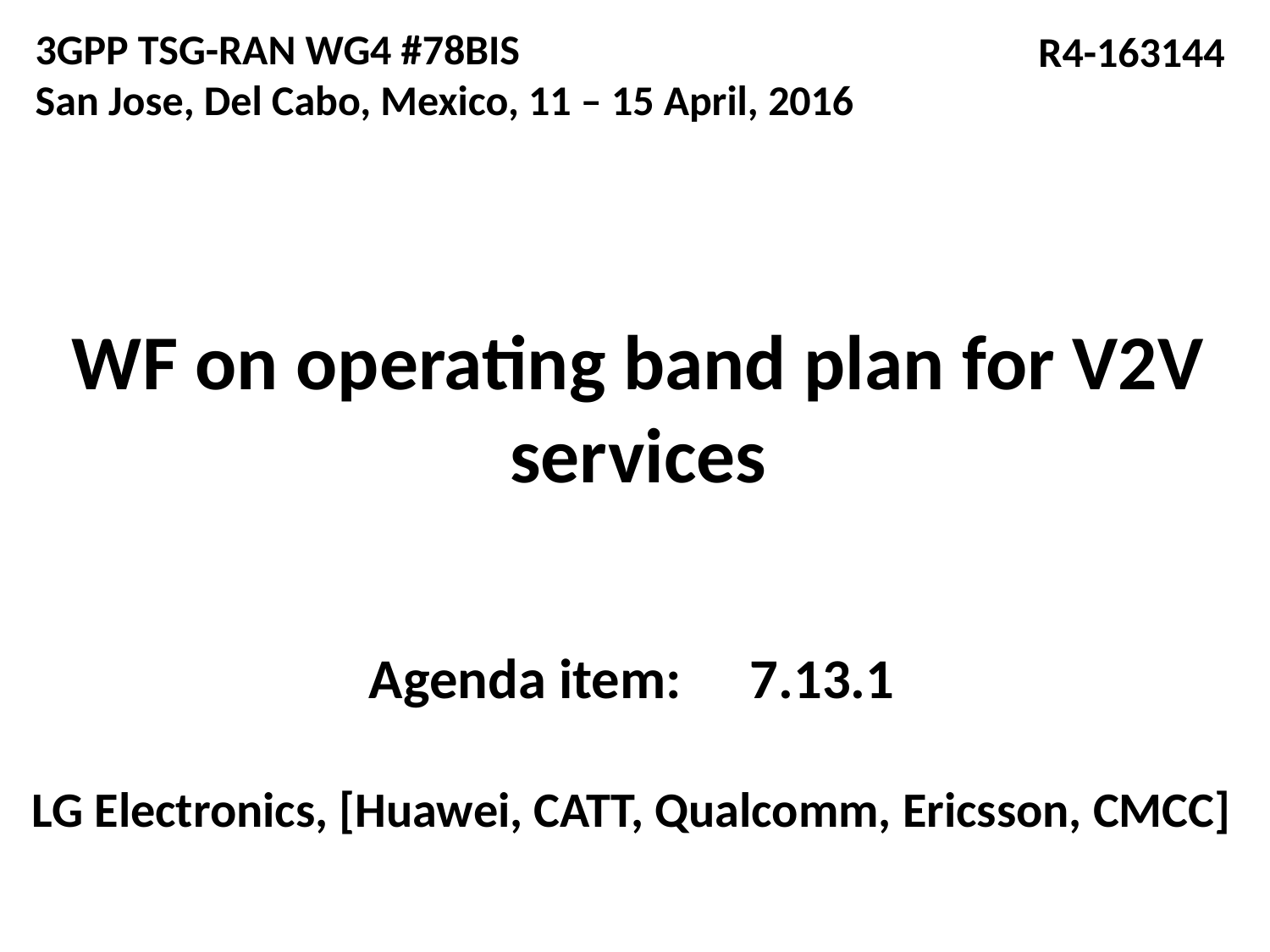

3GPP TSG-RAN WG4 #78BIS
San Jose, Del Cabo, Mexico, 11 – 15 April, 2016
R4-163144
WF on operating band plan for V2V services
Agenda item:	7.13.1

LG Electronics, [Huawei, CATT, Qualcomm, Ericsson, CMCC]